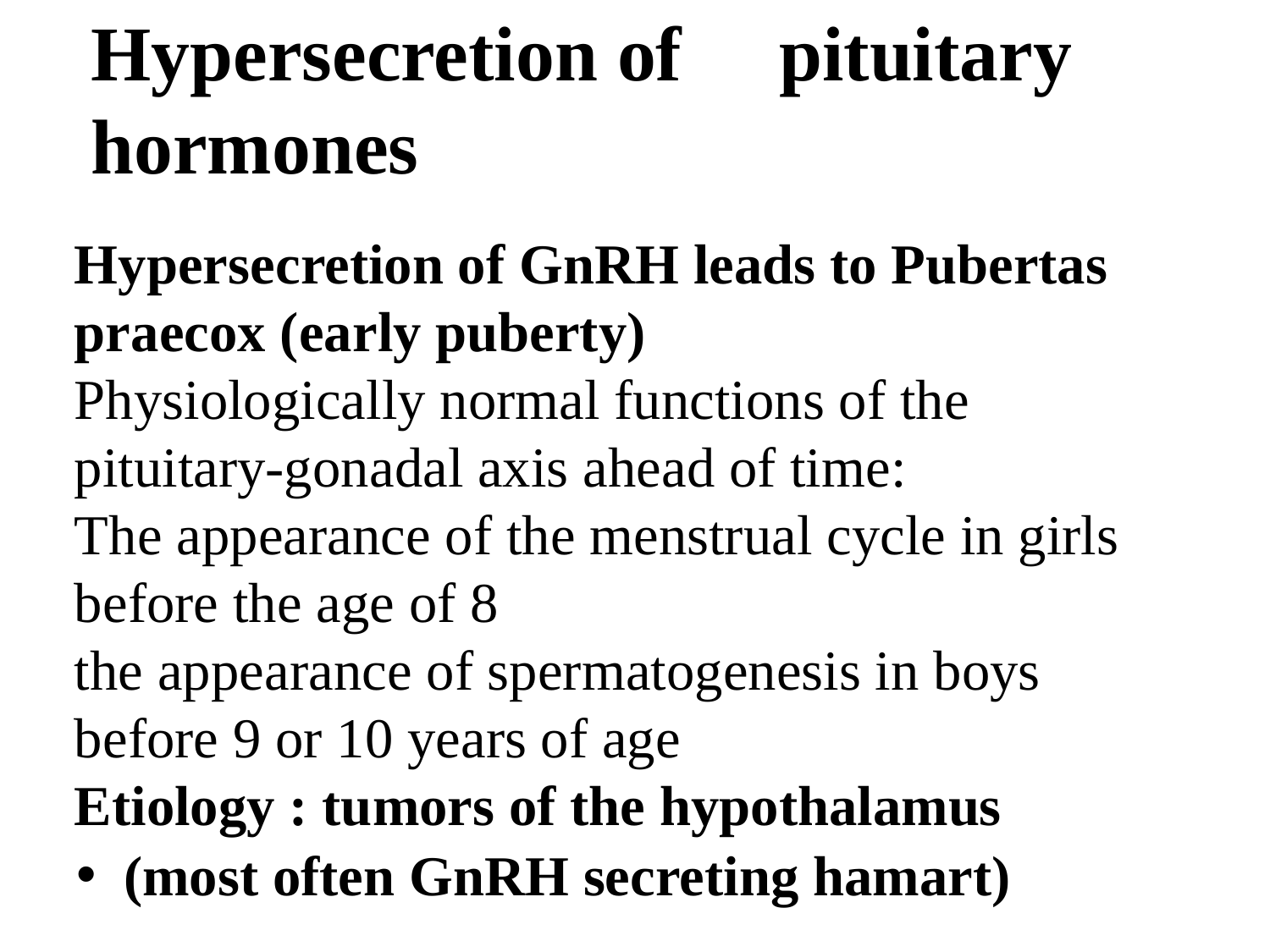

# Hypersecretion of     pituitary hormones

Hypersecretion of GnRH leads to Pubertas praecox (early puberty)
Physiologically normal functions of the pituitary-gonadal axis ahead of time:
The appearance of the menstrual cycle in girls before the age of 8
the appearance of spermatogenesis in boys before 9 or 10 years of age
Etiology : tumors of the hypothalamus
(most often GnRH secreting hamart)